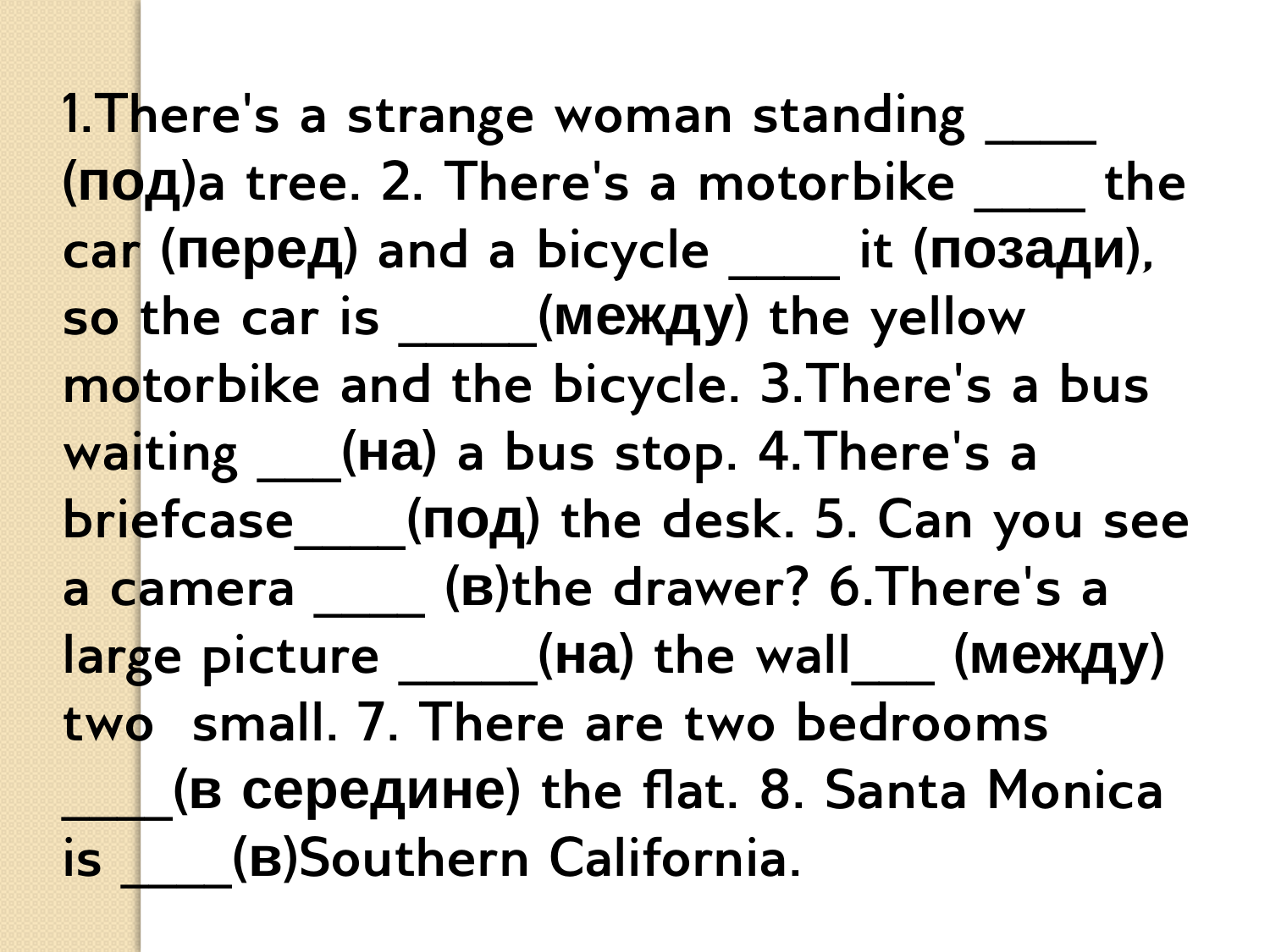

1.There's a strange woman standing ____ (под)a tree. 2. There's a motorbike ____ the car (перед) and a bicycle ____ it (позади), so the car is _____(между) the yellow motorbike and the bicycle. 3.There's a bus waiting ___(на) a bus stop. 4.There's a briefcase____(под) the desk. 5. Can you see a camera ____ (в)the drawer? 6.There's a large picture _____(на) the wall___ (между) two  small. 7. There are two bedrooms ____(в середине) the flat. 8. Santa Monica is ____(в)Southern California.